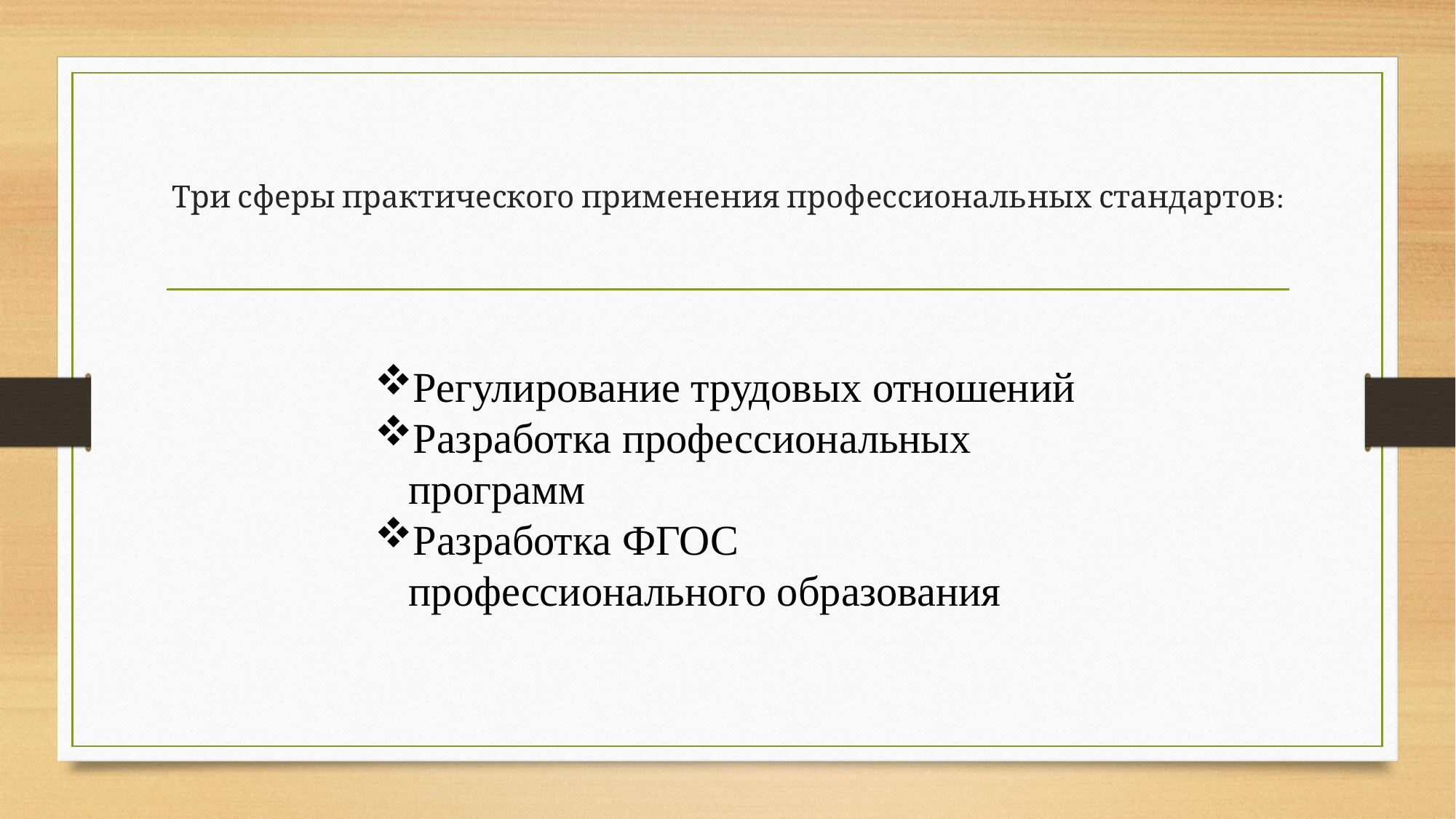

# Три сферы практического применения профессиональных стандартов:
Регулирование трудовых отношений
Разработка профессиональных программ
Разработка ФГОС профессионального образования